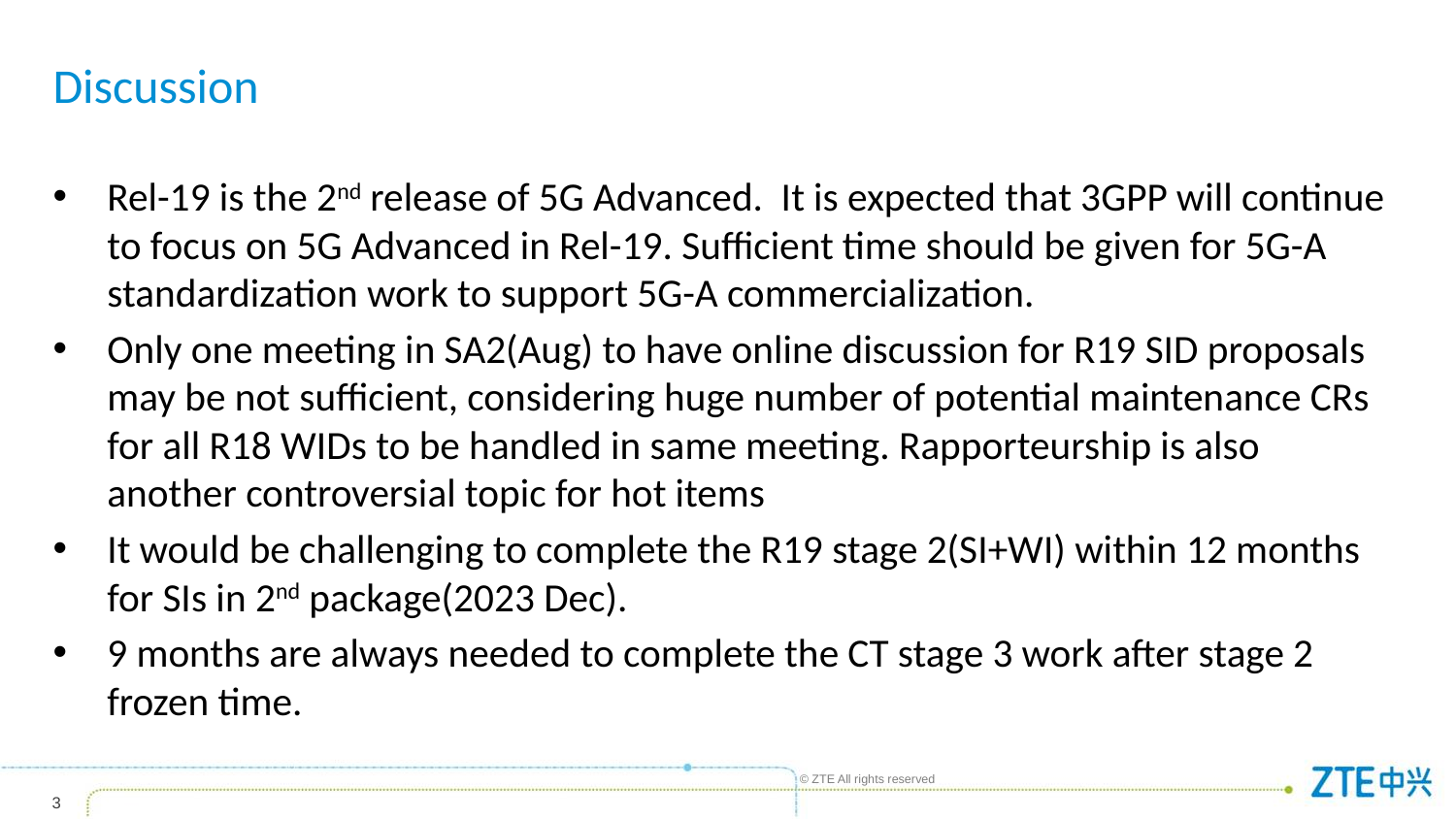

# Discussion
Rel-19 is the 2nd release of 5G Advanced.  It is expected that 3GPP will continue to focus on 5G Advanced in Rel-19. Sufficient time should be given for 5G-A standardization work to support 5G-A commercialization.
Only one meeting in SA2(Aug) to have online discussion for R19 SID proposals may be not sufficient, considering huge number of potential maintenance CRs for all R18 WIDs to be handled in same meeting. Rapporteurship is also another controversial topic for hot items
It would be challenging to complete the R19 stage 2(SI+WI) within 12 months for SIs in 2nd package(2023 Dec).
9 months are always needed to complete the CT stage 3 work after stage 2 frozen time.